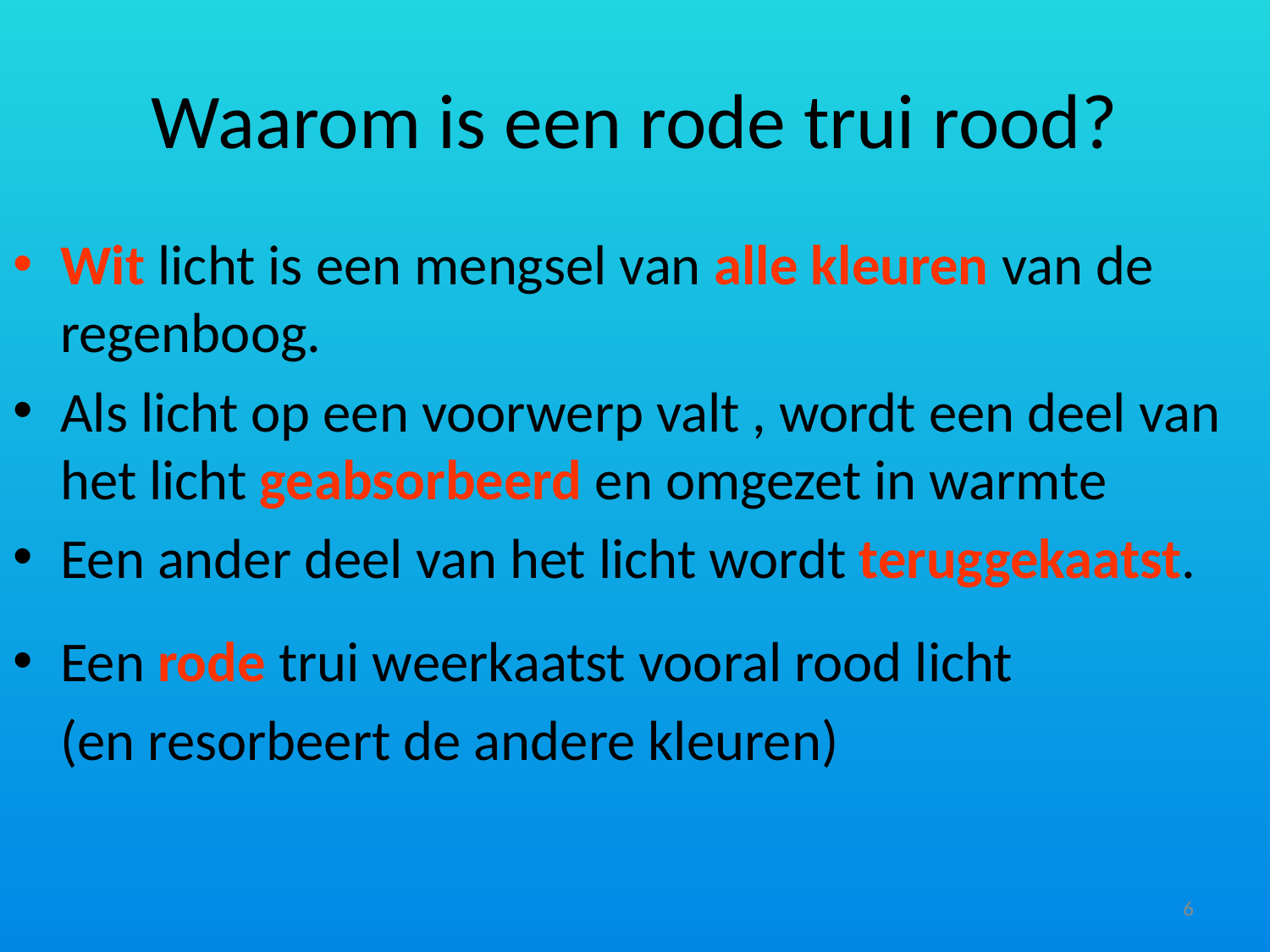

# Waarom is een rode trui rood?
Wit licht is een mengsel van alle kleuren van de regenboog.
Als licht op een voorwerp valt , wordt een deel van het licht geabsorbeerd en omgezet in warmte
Een ander deel van het licht wordt teruggekaatst.

Een rode trui weerkaatst vooral rood licht
	(en resorbeert de andere kleuren)
6